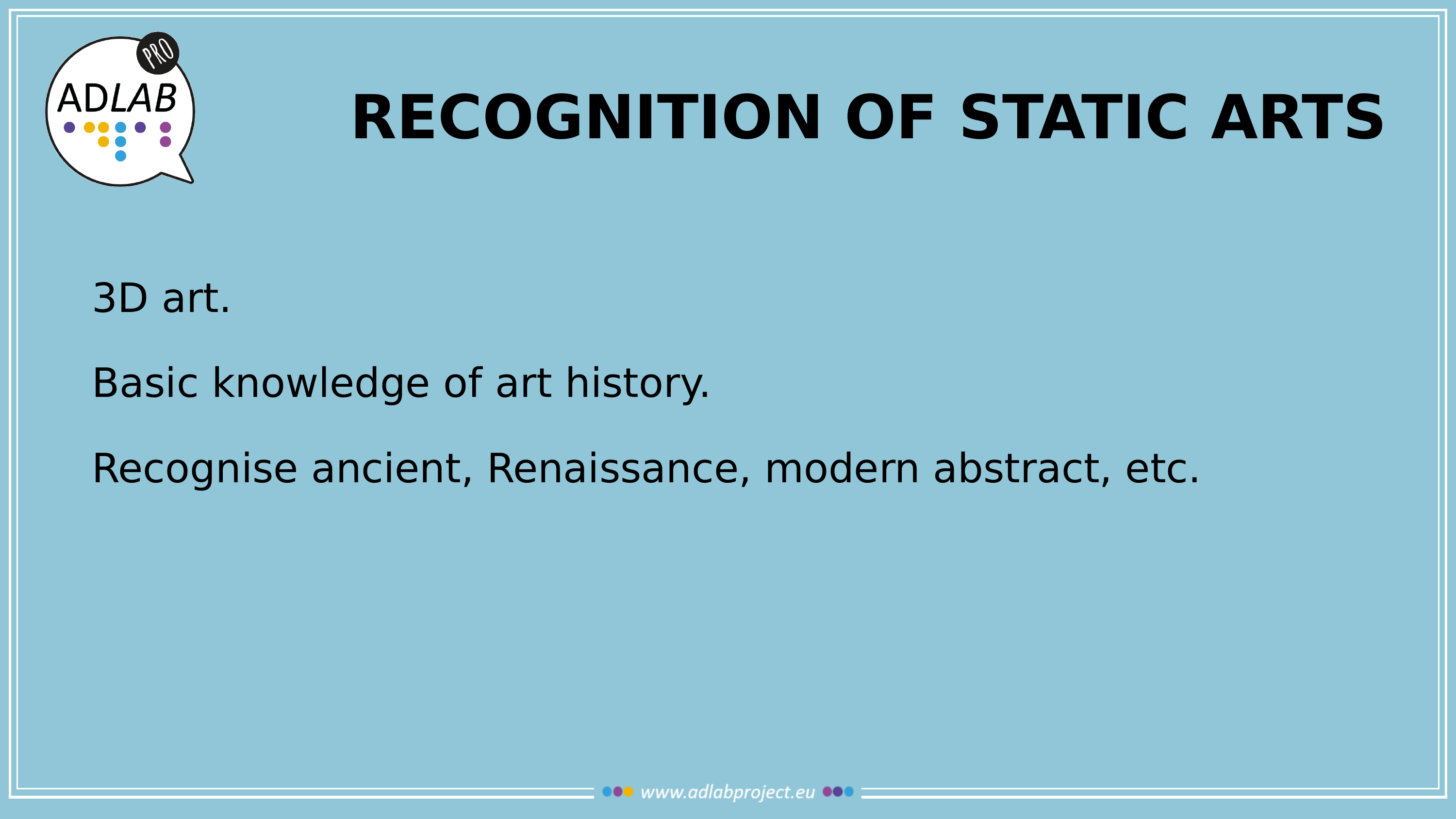

# Recognition of static arts
3D art.
Basic knowledge of art history.
Recognise ancient, Renaissance, modern abstract, etc.